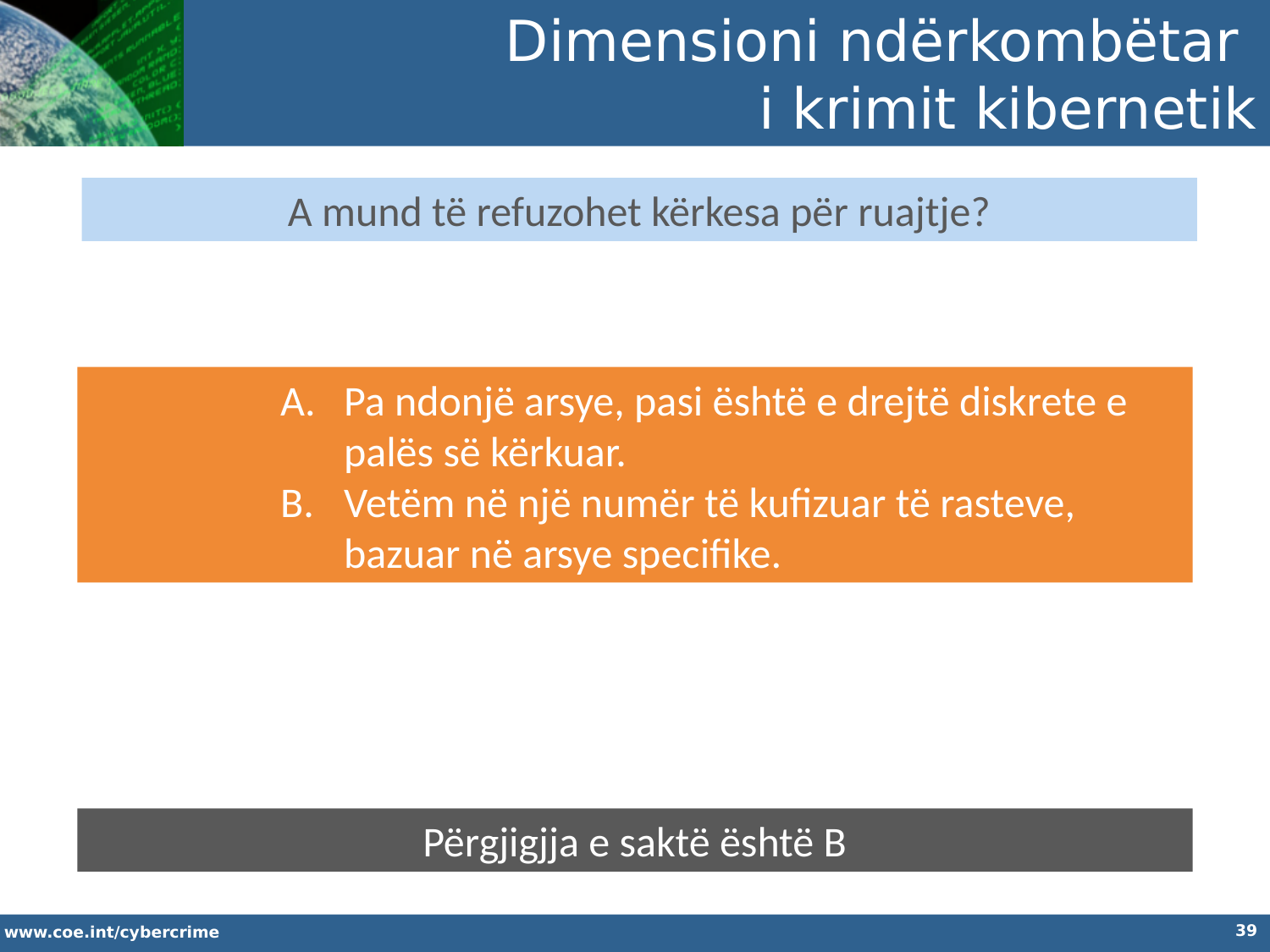

Dimensioni ndërkombëtar
i krimit kibernetik
A mund të refuzohet kërkesa për ruajtje?
Pa ndonjë arsye, pasi është e drejtë diskrete e palës së kërkuar.
Vetëm në një numër të kufizuar të rasteve, bazuar në arsye specifike.
Përgjigjja e saktë është B
39